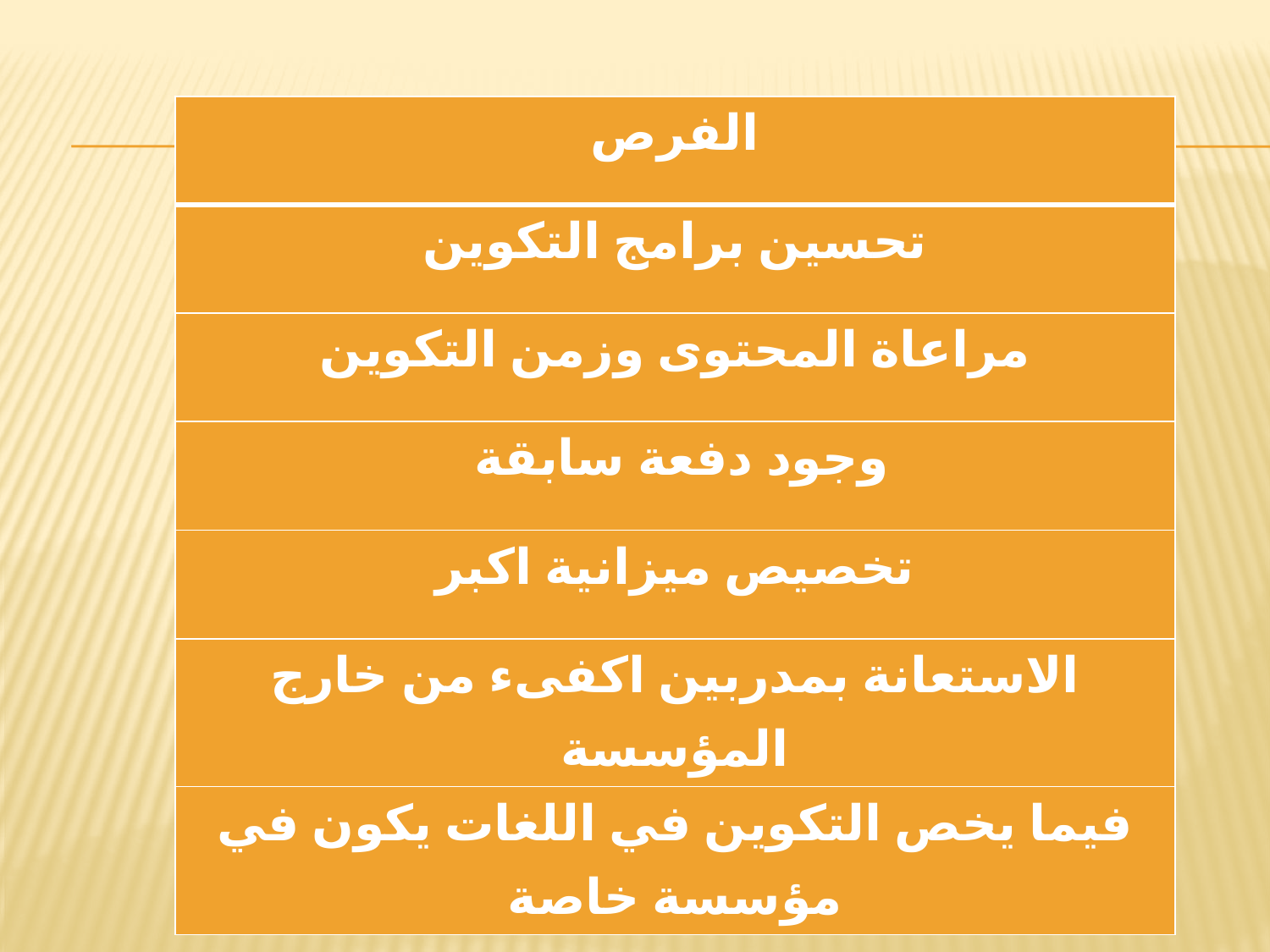

#
| الفرص |
| --- |
| تحسين برامج التكوين |
| مراعاة المحتوى وزمن التكوين |
| وجود دفعة سابقة |
| تخصيص ميزانية اكبر |
| الاستعانة بمدربين اكفىء من خارج المؤسسة |
| فيما يخص التكوين في اللغات يكون في مؤسسة خاصة |